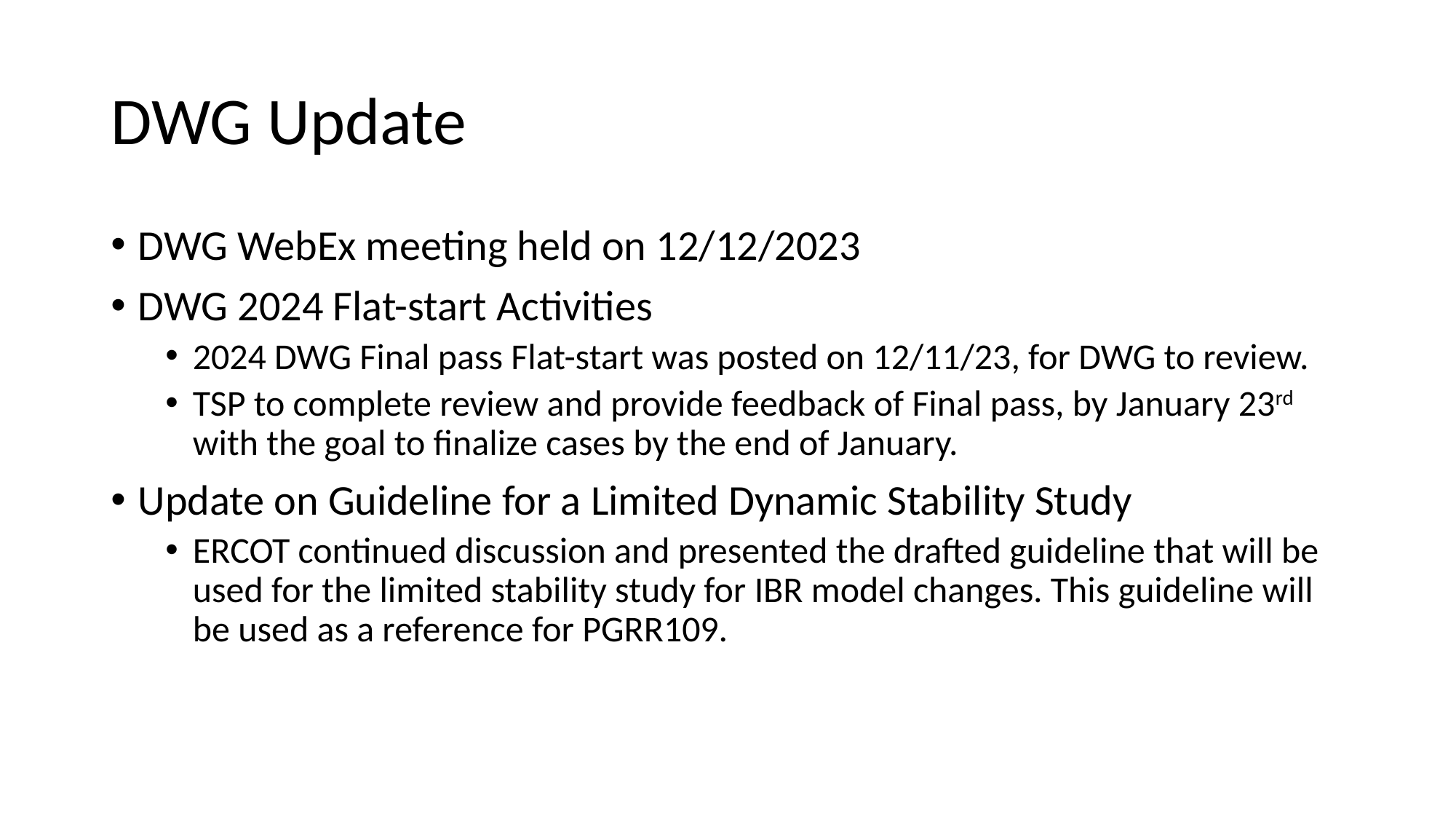

# DWG Update
DWG WebEx meeting held on 12/12/2023
DWG 2024 Flat-start Activities
2024 DWG Final pass Flat-start was posted on 12/11/23, for DWG to review.
TSP to complete review and provide feedback of Final pass, by January 23rd with the goal to finalize cases by the end of January.
Update on Guideline for a Limited Dynamic Stability Study
ERCOT continued discussion and presented the drafted guideline that will be used for the limited stability study for IBR model changes. This guideline will be used as a reference for PGRR109.